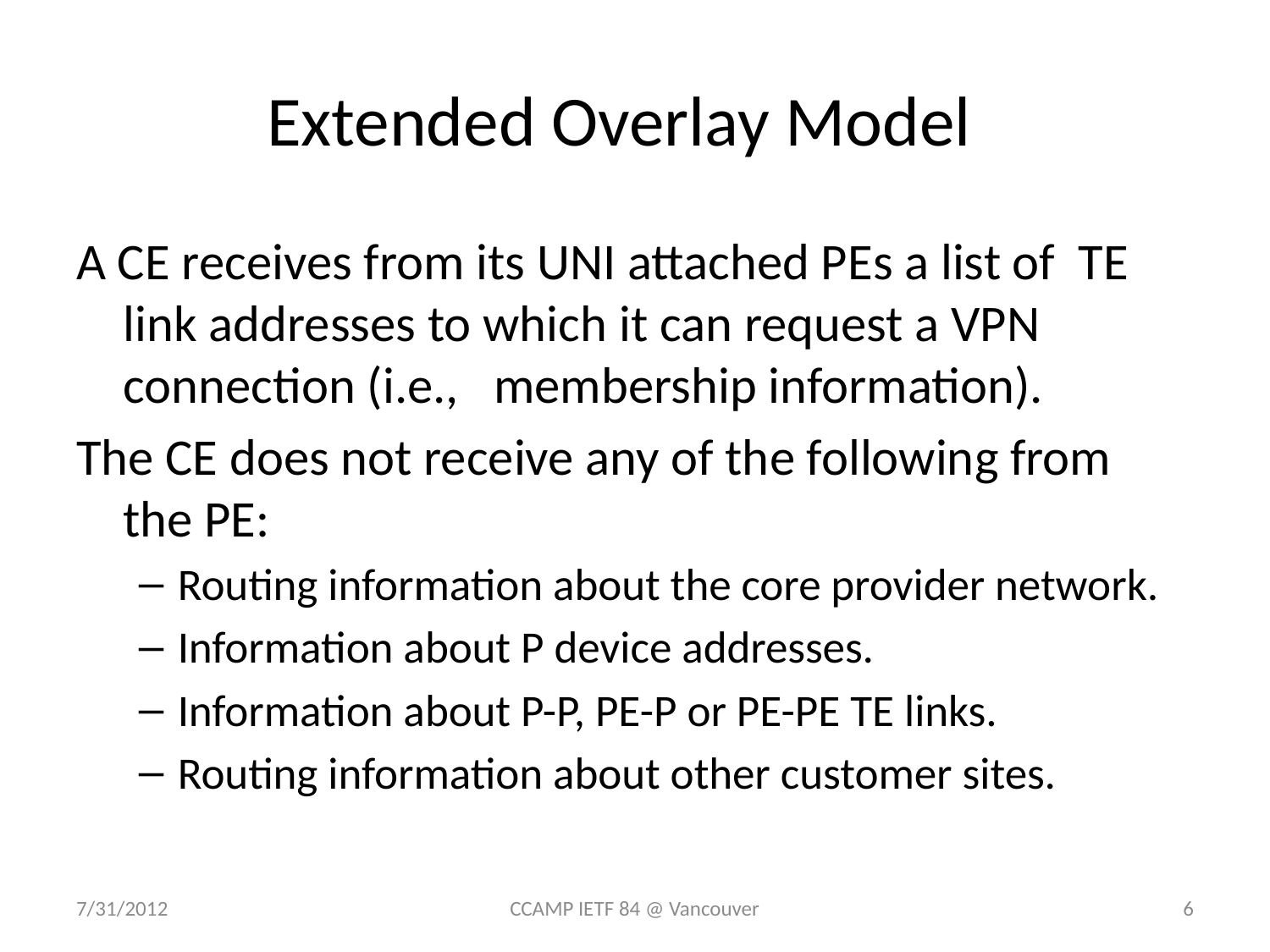

# Extended Overlay Model
A CE receives from its UNI attached PEs a list of  TE link addresses to which it can request a VPN connection (i.e.,   membership information).
The CE does not receive any of the following from the PE:
Routing information about the core provider network.
Information about P device addresses.
Information about P-P, PE-P or PE-PE TE links.
Routing information about other customer sites.
7/31/2012
CCAMP IETF 84 @ Vancouver
6